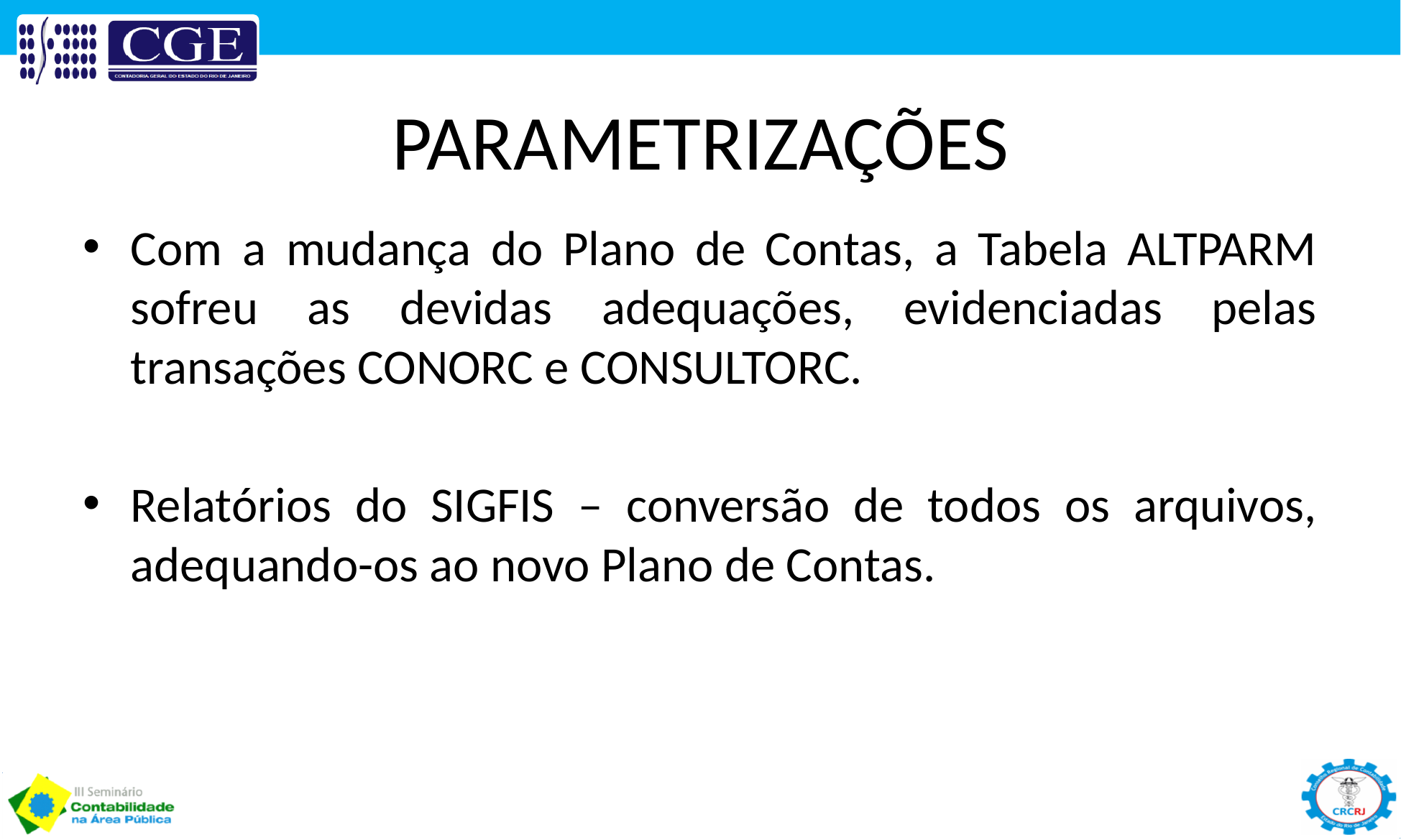

# PARAMETRIZAÇÕES
Com a mudança do Plano de Contas, a Tabela ALTPARM sofreu as devidas adequações, evidenciadas pelas transações CONORC e CONSULTORC.

Relatórios do SIGFIS – conversão de todos os arquivos, adequando-os ao novo Plano de Contas.